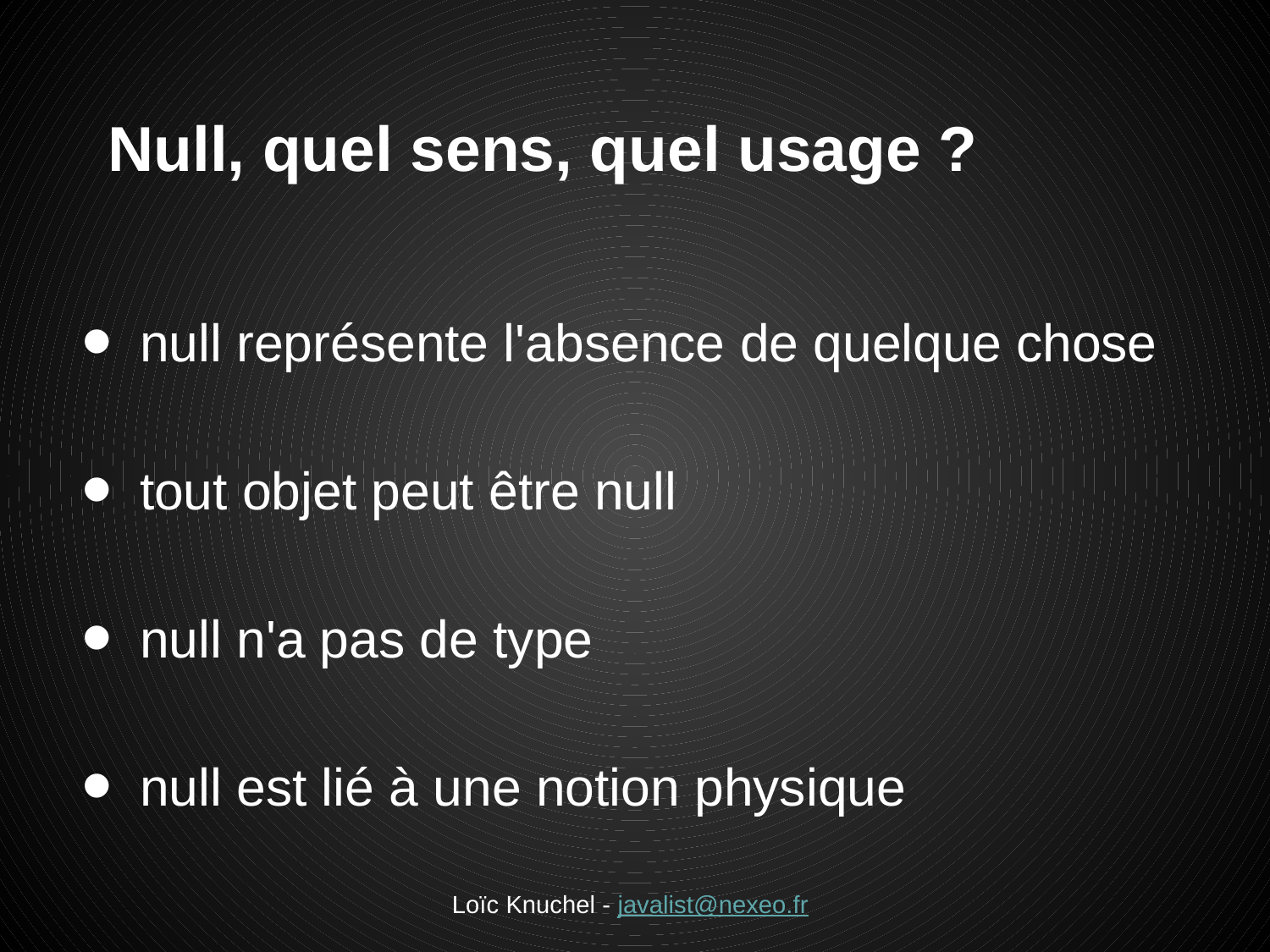

# Null, quel sens, quel usage ?

null représente l'absence de quelque chose

tout objet peut être null

null n'a pas de type

null est lié à une notion physique
Loïc Knuchel - javalist@nexeo.fr